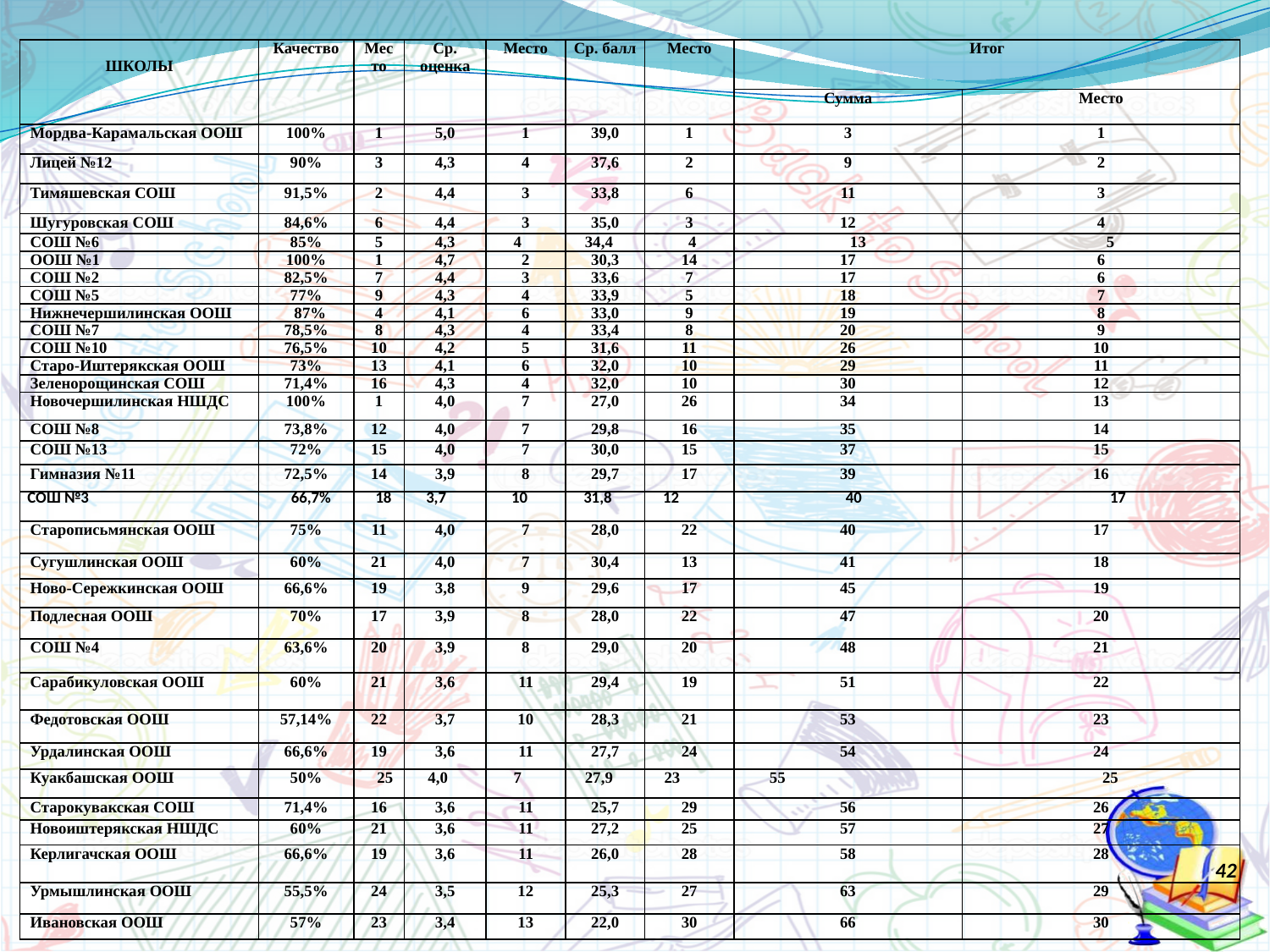

| ШКОЛЫ | Качество | Место | Ср. оценка | Место | Ср. балл | Место | Итог |  |
| --- | --- | --- | --- | --- | --- | --- | --- | --- |
|  |  |  |  |  |  |  | Сумма | Место |
| Мордва-Карамальская ООШ | 100% | 1 | 5,0 | 1 | 39,0 | 1 | 3 | 1 |
| Лицей №12 | 90% | 3 | 4,3 | 4 | 37,6 | 2 | 9 | 2 |
| Тимяшевская СОШ | 91,5% | 2 | 4,4 | 3 | 33,8 | 6 | 11 | 3 |
| Шугуровская СОШ | 84,6% | 6 | 4,4 | 3 | 35,0 | 3 | 12 | 4 |
| СОШ №6 | 85% | 5 | 4,3 | 4 | 34,4 | 4 | 13 | 5 |
| ООШ №1 | 100% | 1 | 4,7 | 2 | 30,3 | 14 | 17 | 6 |
| СОШ №2 | 82,5% | 7 | 4,4 | 3 | 33,6 | 7 | 17 | 6 |
| СОШ №5 | 77% | 9 | 4,3 | 4 | 33,9 | 5 | 18 | 7 |
| Нижнечершилинская ООШ | 87% | 4 | 4,1 | 6 | 33,0 | 9 | 19 | 8 |
| СОШ №7 | 78,5% | 8 | 4,3 | 4 | 33,4 | 8 | 20 | 9 |
| СОШ №10 | 76,5% | 10 | 4,2 | 5 | 31,6 | 11 | 26 | 10 |
| Старо-Иштерякская ООШ | 73% | 13 | 4,1 | 6 | 32,0 | 10 | 29 | 11 |
| Зеленорощинская СОШ | 71,4% | 16 | 4,3 | 4 | 32,0 | 10 | 30 | 12 |
| Новочершилинская НШДС | 100% | 1 | 4,0 | 7 | 27,0 | 26 | 34 | 13 |
| СОШ №8 | 73,8% | 12 | 4,0 | 7 | 29,8 | 16 | 35 | 14 |
| СОШ №13 | 72% | 15 | 4,0 | 7 | 30,0 | 15 | 37 | 15 |
| Гимназия №11 | 72,5% | 14 | 3,9 | 8 | 29,7 | 17 | 39 | 16 |
| СОШ №3 | 66,7% | 18 | 3,7 | 10 | 31,8 | 12 | 40 | 17 |
| Старописьмянская ООШ | 75% | 11 | 4,0 | 7 | 28,0 | 22 | 40 | 17 |
| Сугушлинская ООШ | 60% | 21 | 4,0 | 7 | 30,4 | 13 | 41 | 18 |
| Ново-Сережкинская ООШ | 66,6% | 19 | 3,8 | 9 | 29,6 | 17 | 45 | 19 |
| Подлесная ООШ | 70% | 17 | 3,9 | 8 | 28,0 | 22 | 47 | 20 |
| СОШ №4 | 63,6% | 20 | 3,9 | 8 | 29,0 | 20 | 48 | 21 |
| Сарабикуловская ООШ | 60% | 21 | 3,6 | 11 | 29,4 | 19 | 51 | 22 |
| Федотовская ООШ | 57,14% | 22 | 3,7 | 10 | 28,3 | 21 | 53 | 23 |
| Урдалинская ООШ | 66,6% | 19 | 3,6 | 11 | 27,7 | 24 | 54 | 24 |
| Куакбашская ООШ | 50% | 25 | 4,0 | 7 | 27,9 | 23 | 55 | 25 |
| Старокувакская СОШ | 71,4% | 16 | 3,6 | 11 | 25,7 | 29 | 56 | 26 |
| Новоиштерякская НШДС | 60% | 21 | 3,6 | 11 | 27,2 | 25 | 57 | 27 |
| Керлигачская ООШ | 66,6% | 19 | 3,6 | 11 | 26,0 | 28 | 58 | 28 |
| Урмышлинская ООШ | 55,5% | 24 | 3,5 | 12 | 25,3 | 27 | 63 | 29 |
| Ивановская ООШ | 57% | 23 | 3,4 | 13 | 22,0 | 30 | 66 | 30 |
#
42